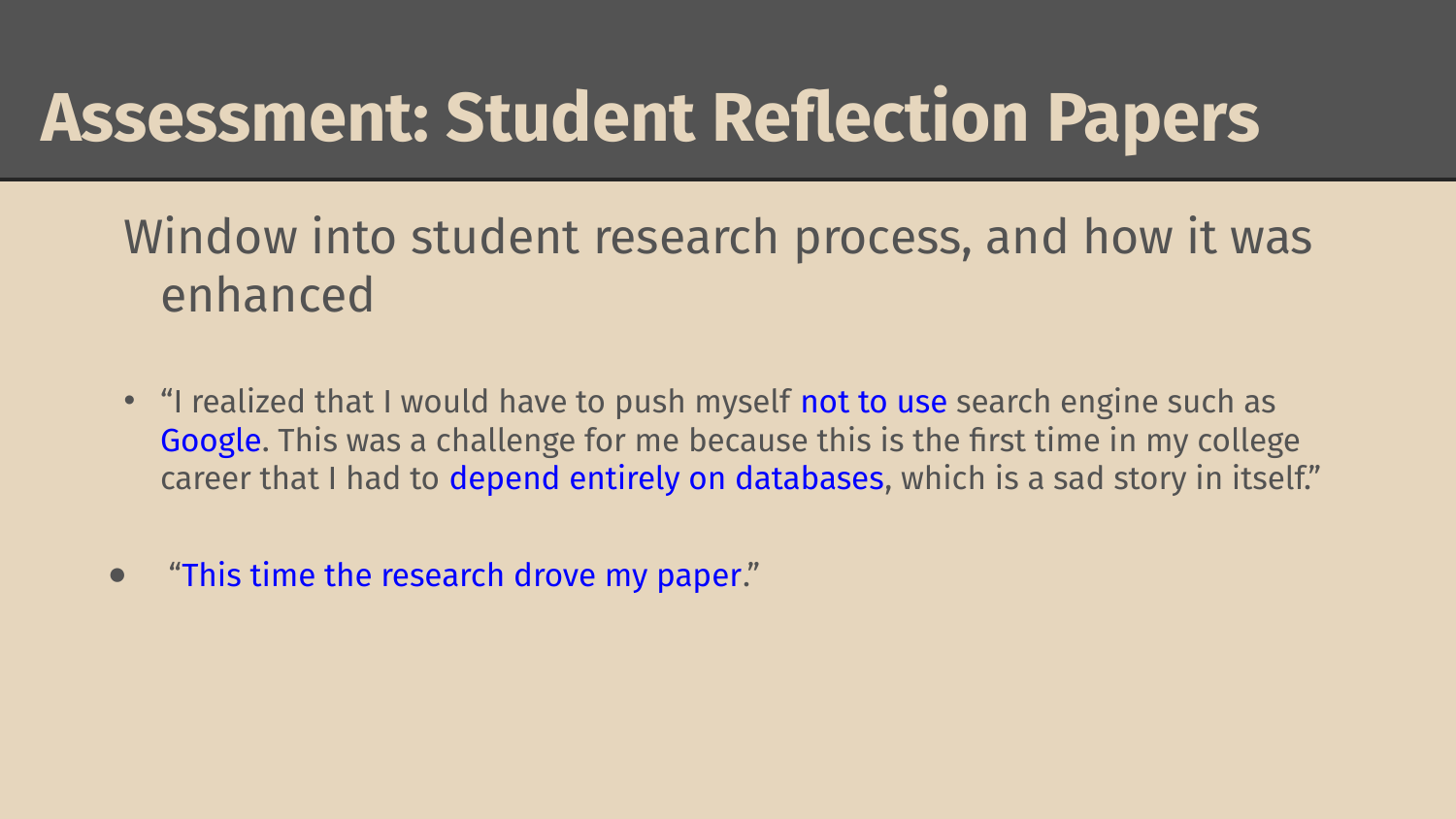

# Assessment: Student Reflection Papers
Window into student research process, and how it was enhanced
“I realized that I would have to push myself not to use search engine such as Google. This was a challenge for me because this is the first time in my college career that I had to depend entirely on databases, which is a sad story in itself.”

 “This time the research drove my paper.”